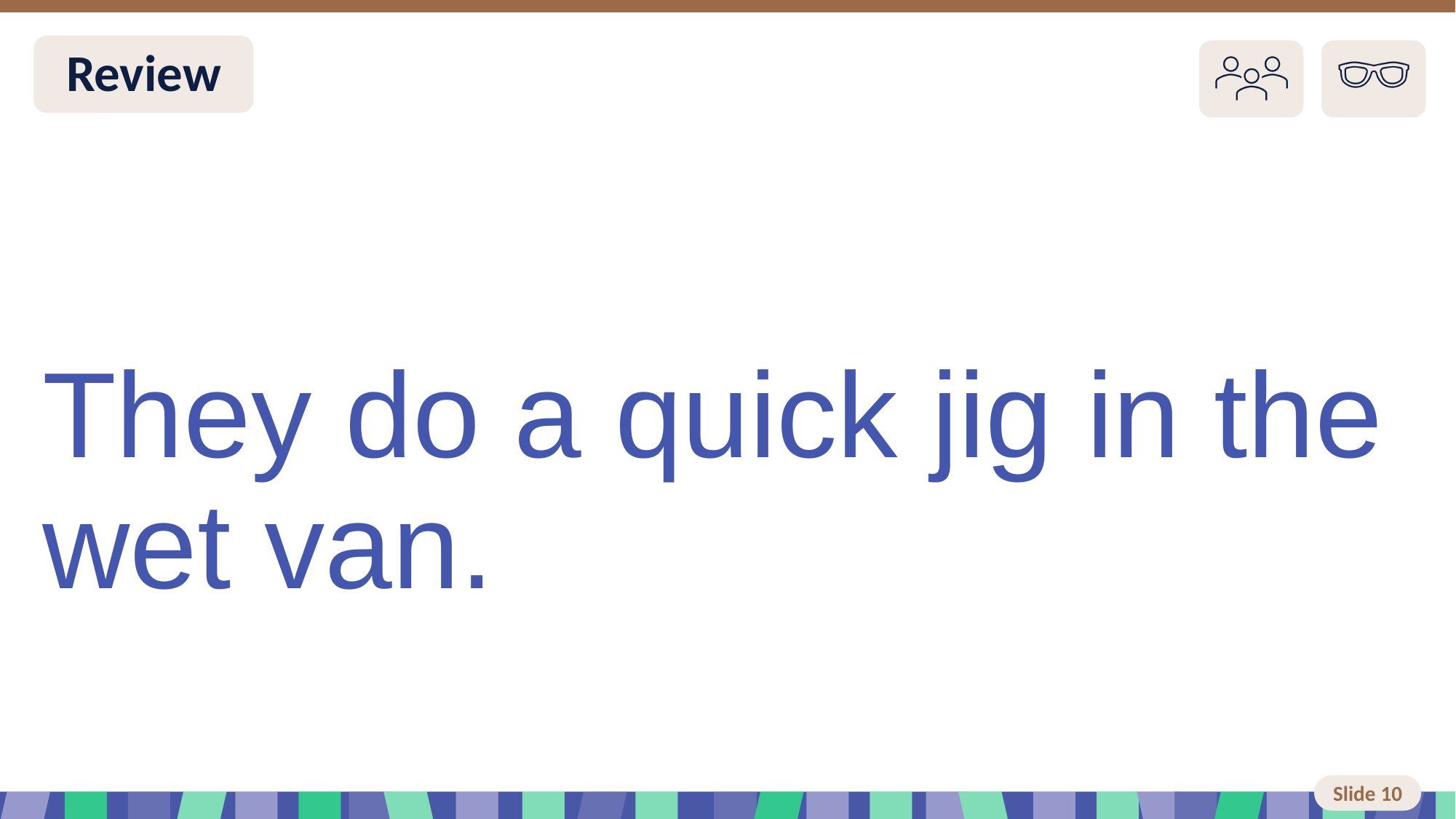

# Slide 10 Review
They do a quick jig in the wet van.